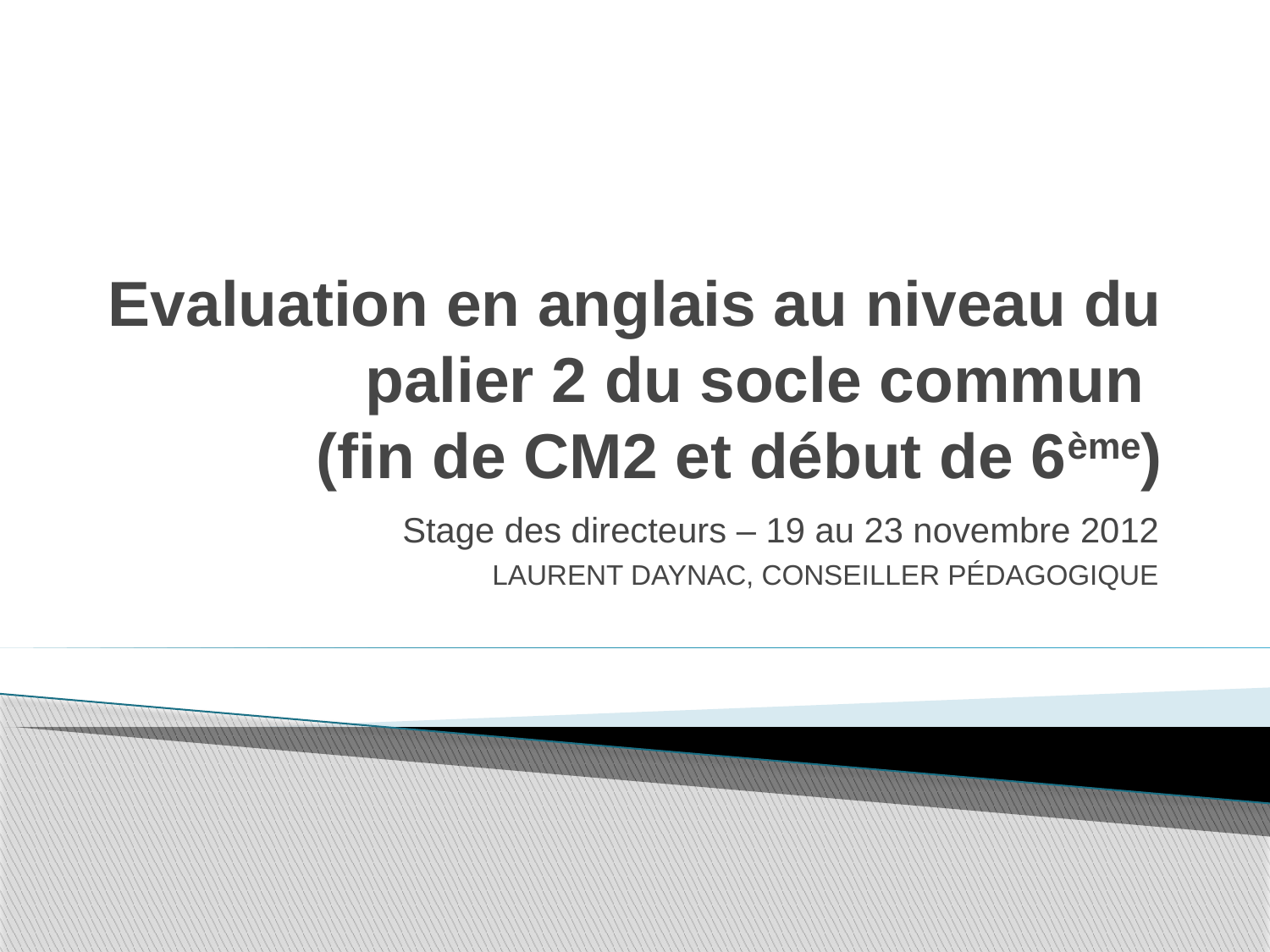

# Evaluation en anglais au niveau du palier 2 du socle commun (fin de CM2 et début de 6ème)
Stage des directeurs – 19 au 23 novembre 2012
Laurent Daynac, Conseiller pédagogique